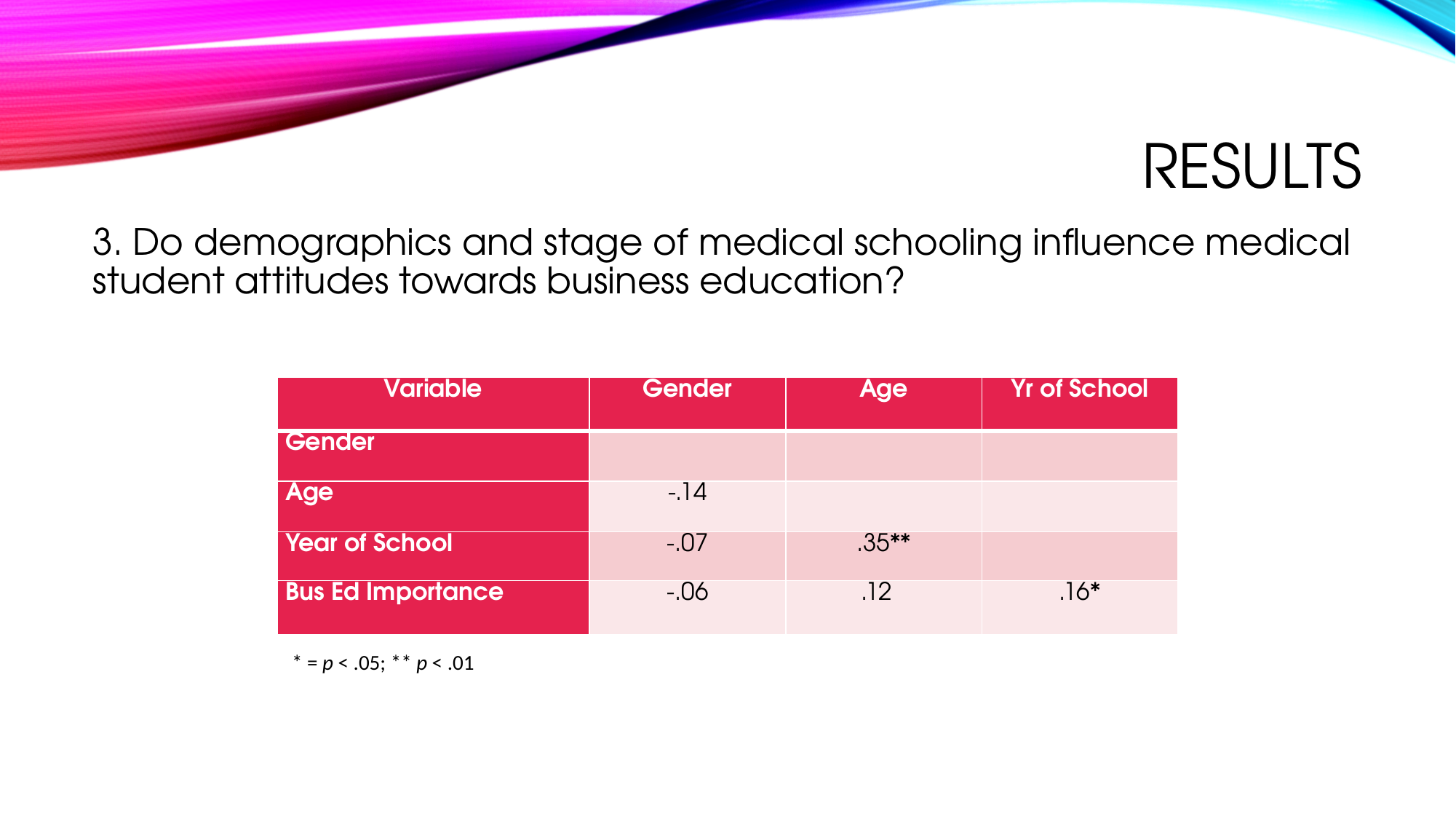

# Results
3. Do demographics and stage of medical schooling influence medical student attitudes towards business education?

| Variable | Gender | Age | Yr of School |
| --- | --- | --- | --- |
| Gender |  |  |  |
| Age | -.14 |  |  |
| Year of School | -.07 | .35\*\* |  |
| Bus Ed Importance | -.06 | .12 | .16\* |
 * = p < .05; ** p < .01